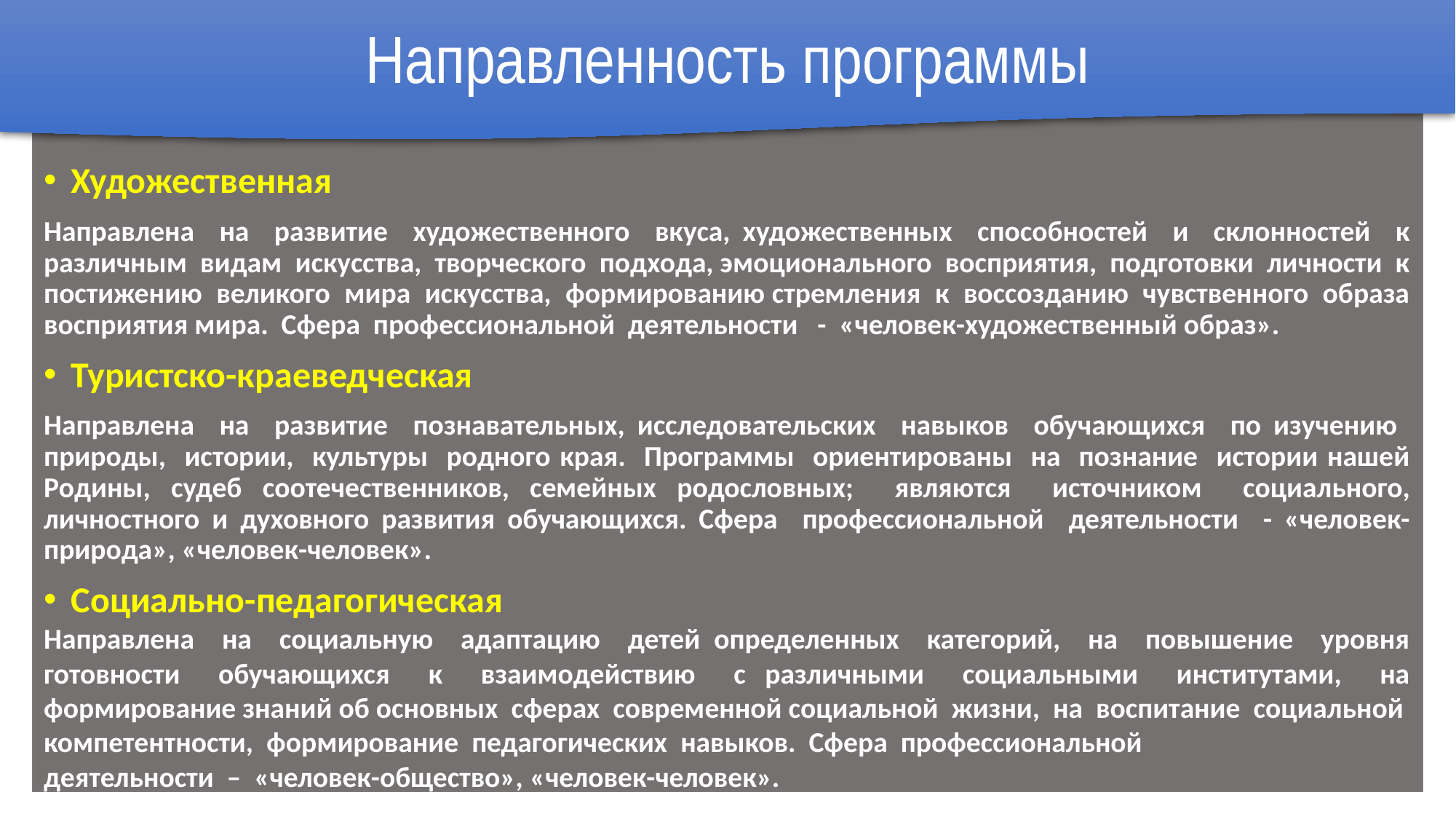

Направленность программы

Художественная
Направлена  на  развитие  художественного  вкуса, художественных  способностей  и  склонностей  к различным  видам  искусства,  творческого  подхода, эмоционального  восприятия,  подготовки  личности  к постижению  великого  мира  искусства,  формированию стремления  к  воссозданию  чувственного  образа восприятия мира.  Сфера  профессиональной  деятельности   -  «человек-художественный образ».
Туристско-краеведческая
Направлена  на  развитие  познавательных, исследовательских  навыков  обучающихся  по изучению  природы,  истории,  культуры  родного края.  Программы  ориентированы  на  познание  истории нашей Родины, судеб соотечественников, семейных родословных;  являются  источником  социального, личностного и духовного развития обучающихся. Сфера  профессиональной  деятельности  - «человек-природа», «человек-человек».
Социально-педагогическая
Направлена  на  социальную  адаптацию  детей определенных  категорий,  на  повышение  уровня готовности  обучающихся  к  взаимодействию  с различными  социальными  институтами,  на формирование знаний об основных  сферах  современной социальной  жизни,  на  воспитание  социальной
компетентности,  формирование  педагогических  навыков.  Сфера  профессиональной
деятельности  –  «человек-общество», «человек-человек».